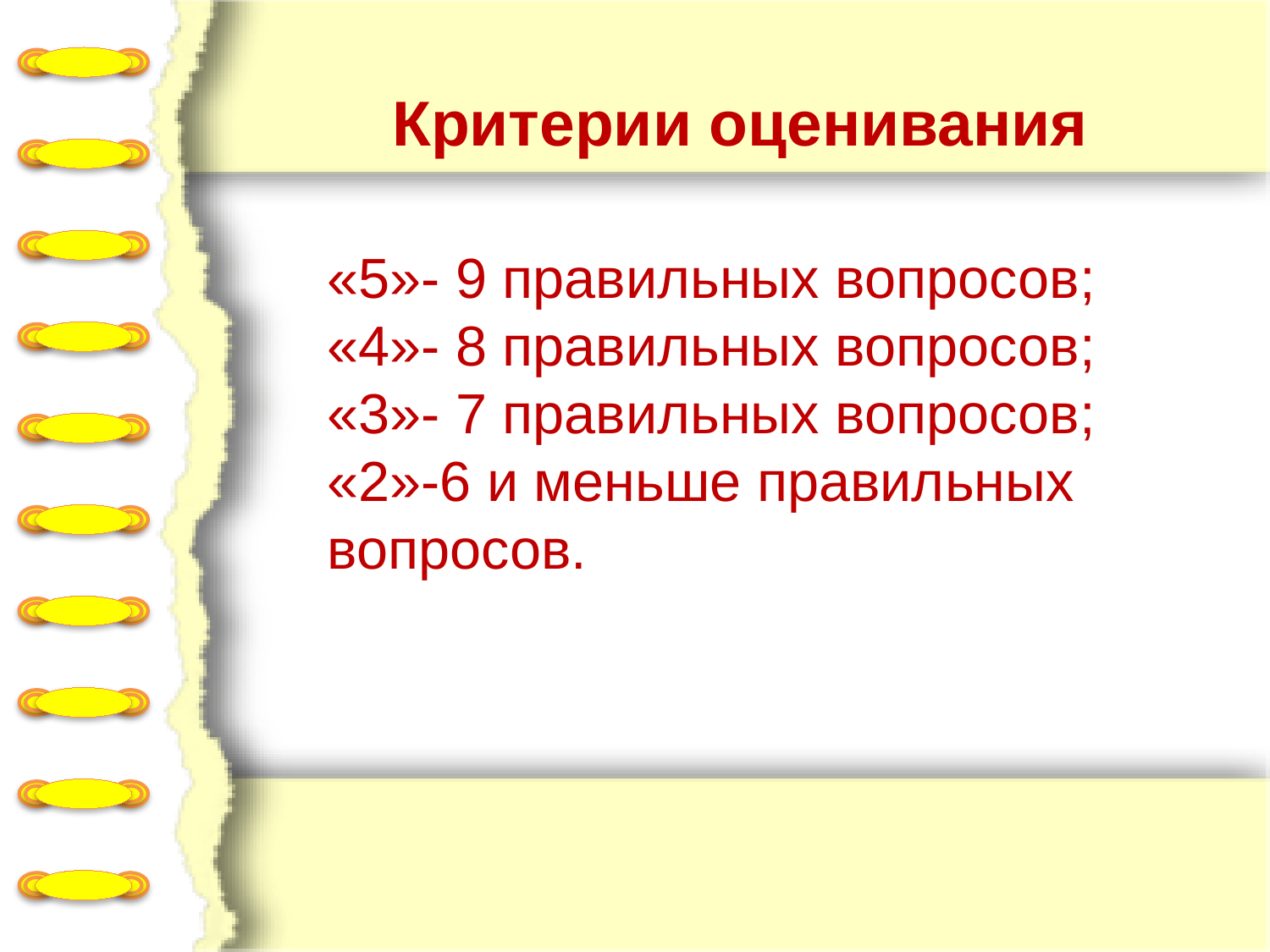

Критерии оценивания
«5»- 9 правильных вопросов;
«4»- 8 правильных вопросов;
«3»- 7 правильных вопросов;
«2»-6 и меньше правильных вопросов.